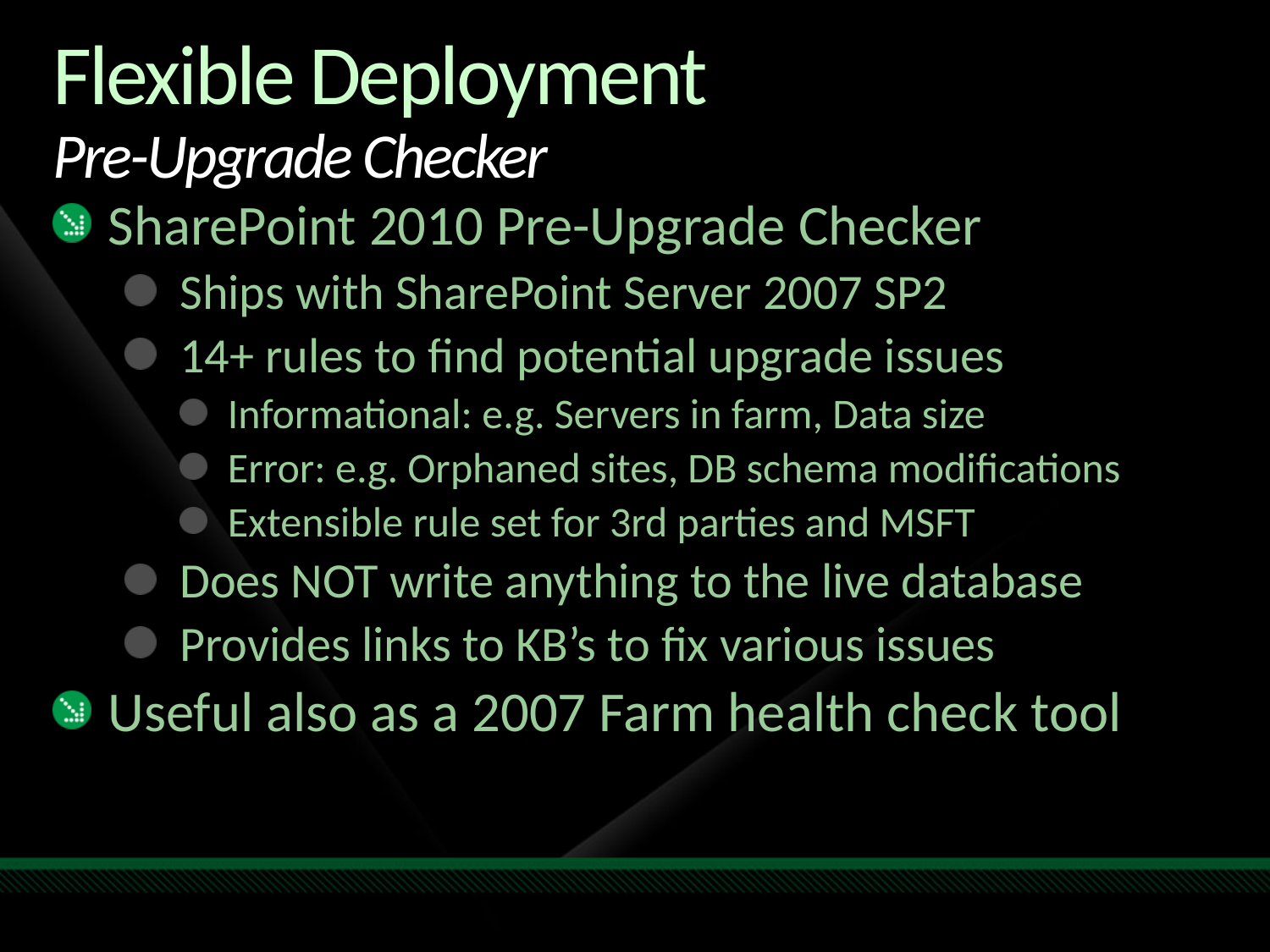

# Flexible Deployment Pre-Upgrade Checker
SharePoint 2010 Pre-Upgrade Checker
Ships with SharePoint Server 2007 SP2
14+ rules to find potential upgrade issues
Informational: e.g. Servers in farm, Data size
Error: e.g. Orphaned sites, DB schema modifications
Extensible rule set for 3rd parties and MSFT
Does NOT write anything to the live database
Provides links to KB’s to fix various issues
Useful also as a 2007 Farm health check tool